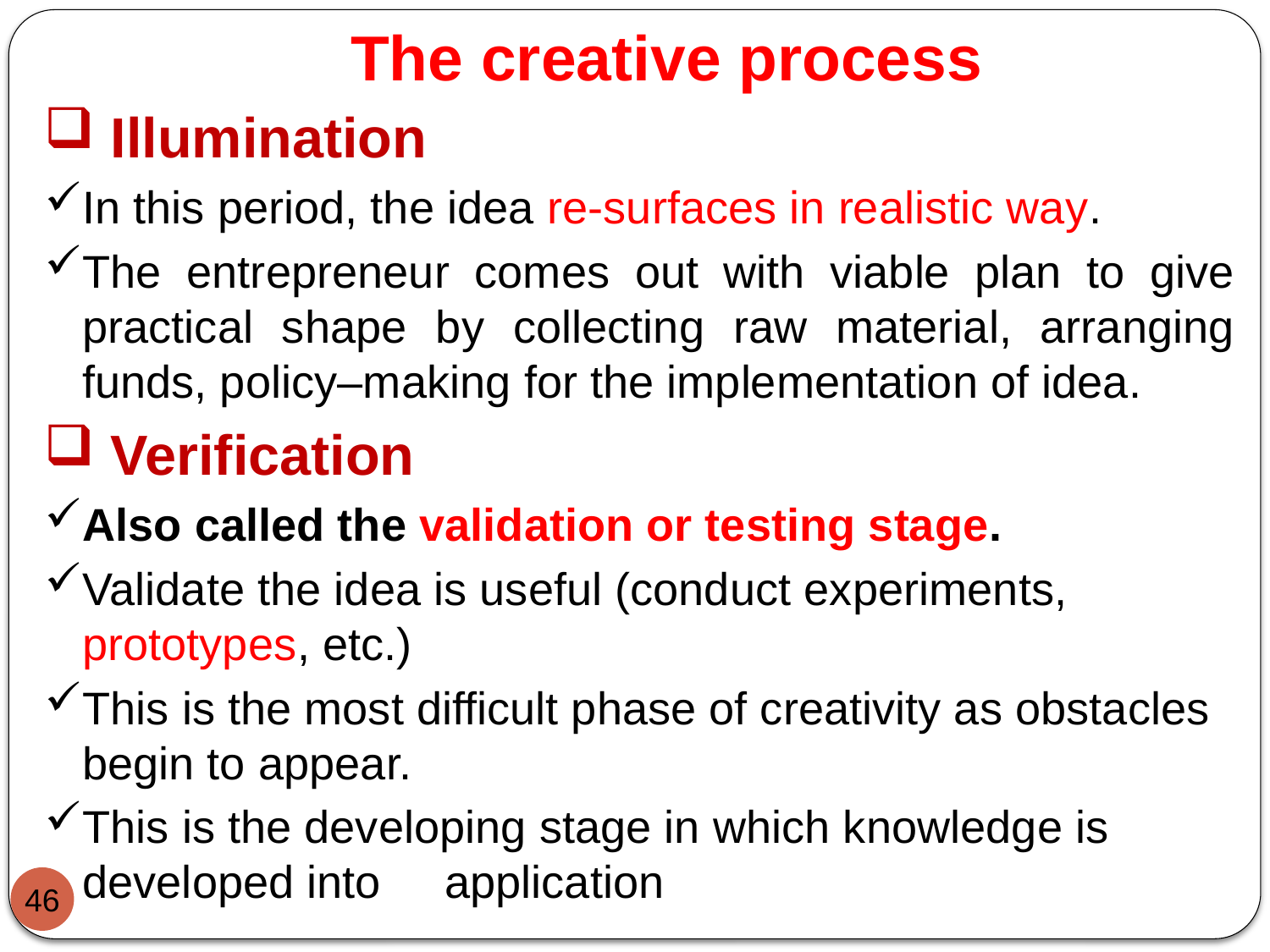

# The creative process
 Illumination
In this period, the idea re-surfaces in realistic way.
The entrepreneur comes out with viable plan to give practical shape by collecting raw material, arranging funds, policy–making for the implementation of idea.
 Verification
Also called the validation or testing stage.
Validate the idea is useful (conduct experiments, prototypes, etc.)
This is the most difficult phase of creativity as obstacles begin to appear.
This is the developing stage in which knowledge is developed into     application

46